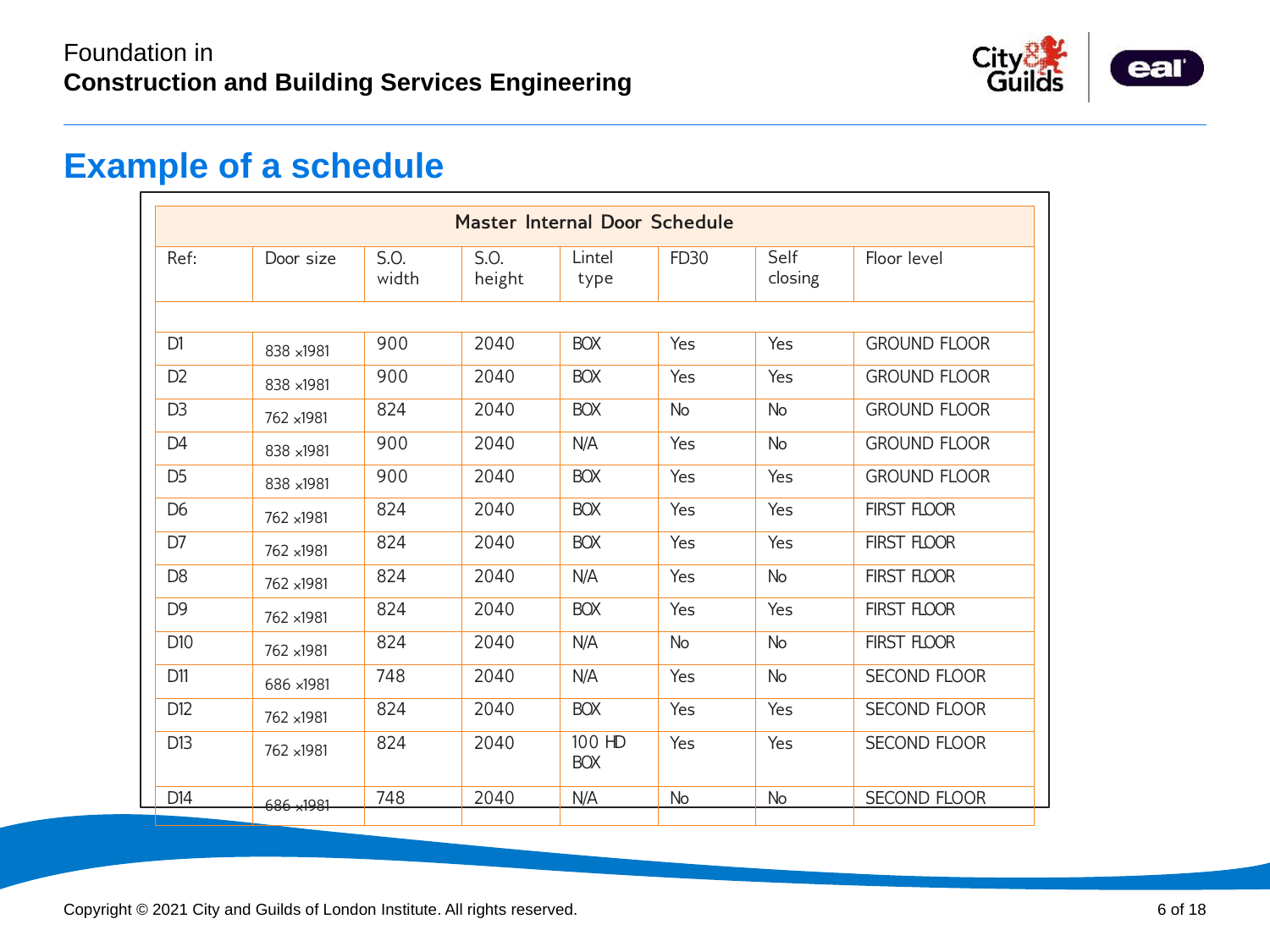

# Example of a schedule

| Master Internal Door Schedule |  |  |  |  |  |  |  |
| --- | --- | --- | --- | --- | --- | --- | --- |
| Ref: | Door size | S.O. width | S.O. height | Lintel type | FD30 | Self closing | Floor level |
|  |  |  |  |  |  |  |  |
| D1 | 838 ×1981 | 900 | 2040 | BOX | Yes | Yes | GROUND FLOOR |
| D2 | 838 ×1981 | 900 | 2040 | BOX | Yes | Yes | GROUND FLOOR |
| D3 | 762 ×1981 | 824 | 2040 | BOX | No | No | GROUND FLOOR |
| D4 | 838 ×1981 | 900 | 2040 | N/A | Yes | No | GROUND FLOOR |
| D5 | 838 ×1981 | 900 | 2040 | BOX | Yes | Yes | GROUND FLOOR |
| D6 | 762 ×1981 | 824 | 2040 | BOX | Yes | Yes | FIRST FLOOR |
| D7 | 762 ×1981 | 824 | 2040 | BOX | Yes | Yes | FIRST FLOOR |
| D8 | 762 ×1981 | 824 | 2040 | N/A | Yes | No | FIRST FLOOR |
| D9 | 762 ×1981 | 824 | 2040 | BOX | Yes | Yes | FIRST FLOOR |
| D10 | 762 ×1981 | 824 | 2040 | N/A | No | No | FIRST FLOOR |
| D11 | 686 ×1981 | 748 | 2040 | N/A | Yes | No | SECOND FLOOR |
| D12 | 762 ×1981 | 824 | 2040 | BOX | Yes | Yes | SECOND FLOOR |
| D13 | 762 ×1981 | 824 | 2040 | 100 HD BOX | Yes | Yes | SECOND FLOOR |
| D14 | 686 ×1981 | 748 | 2040 | N/A | No | No | SECOND FLOOR |